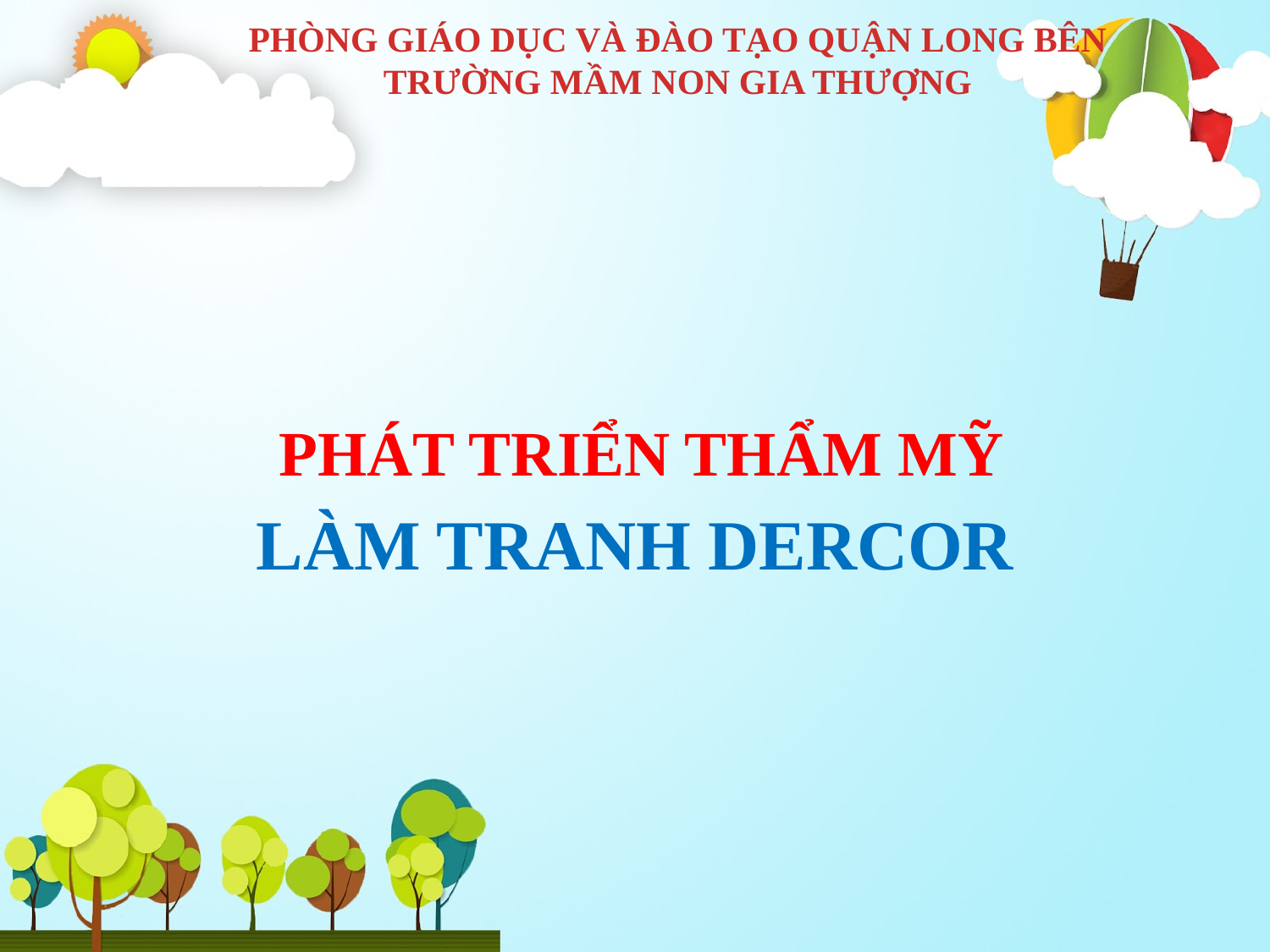

PHÒNG GIÁO DỤC VÀ ĐÀO TẠO QUẬN LONG BÊN
TRƯỜNG MẦM NON GIA THƯỢNG

PHÁT TRIỂN THẨM MỸ

LÀM TRANH DERCOR